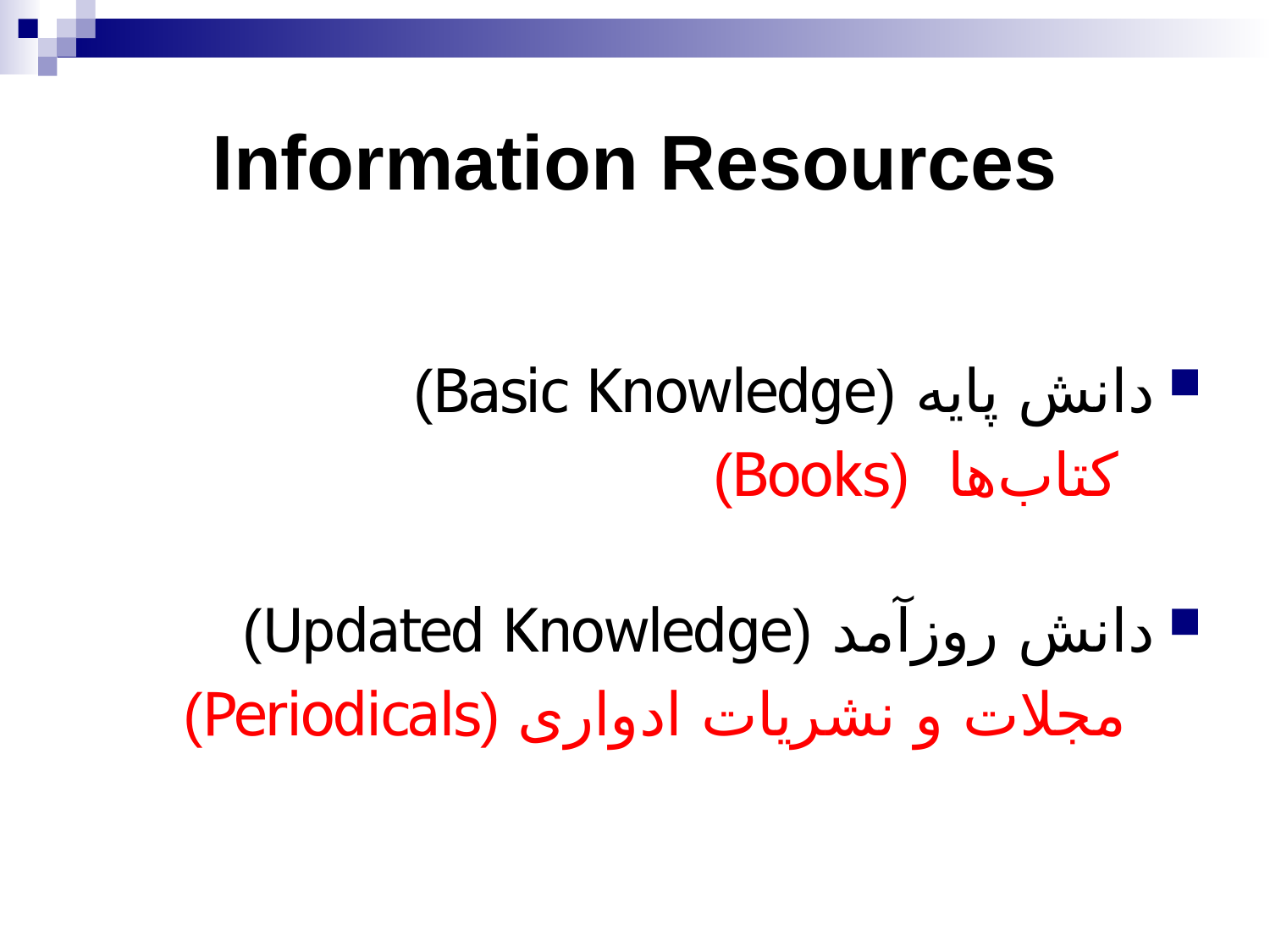

# Information Resources
دانش پايه (Basic Knowledge)
     کتاب‌ها  (Books)
دانش روزآمد (Updated Knowledge)
    مجلات و نشريات ادواری (Periodicals)